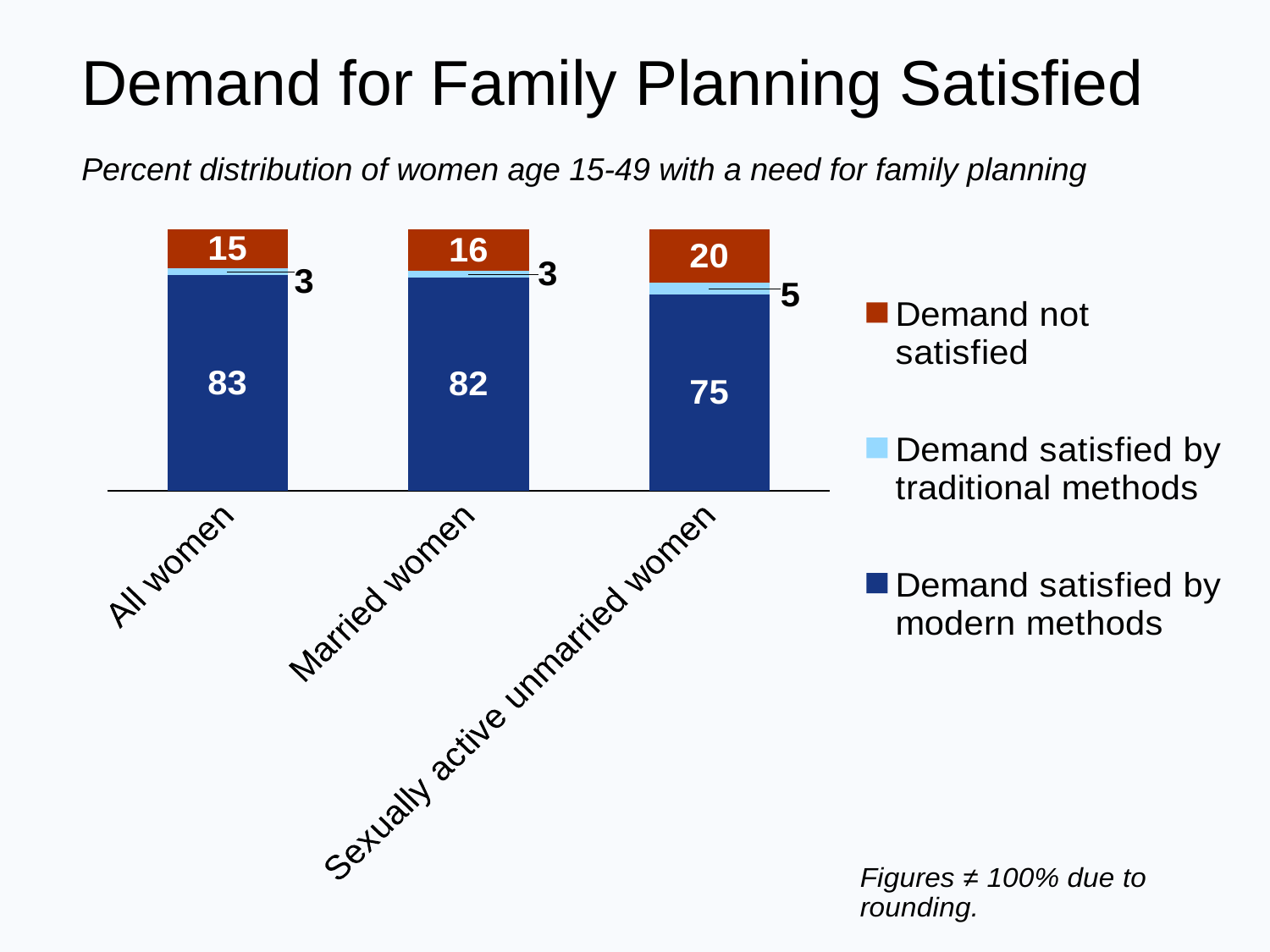

# Demand for Family Planning Satisfied
Percent distribution of women age 15-49 with a need for family planning

### Chart

| Category | Demand satisfied by modern methods | Demand satisfied by traditional methods | Demand not satisfied |
|---|---|---|---|
| All women | 82.5 | 2.700000000000003 | 14.799999999999997 |
| Married women | 81.7 | 2.5 | 15.799999999999997 |
| Sexually active unmarried women | 75.0 | 4.5 | 20.299999999999997 |